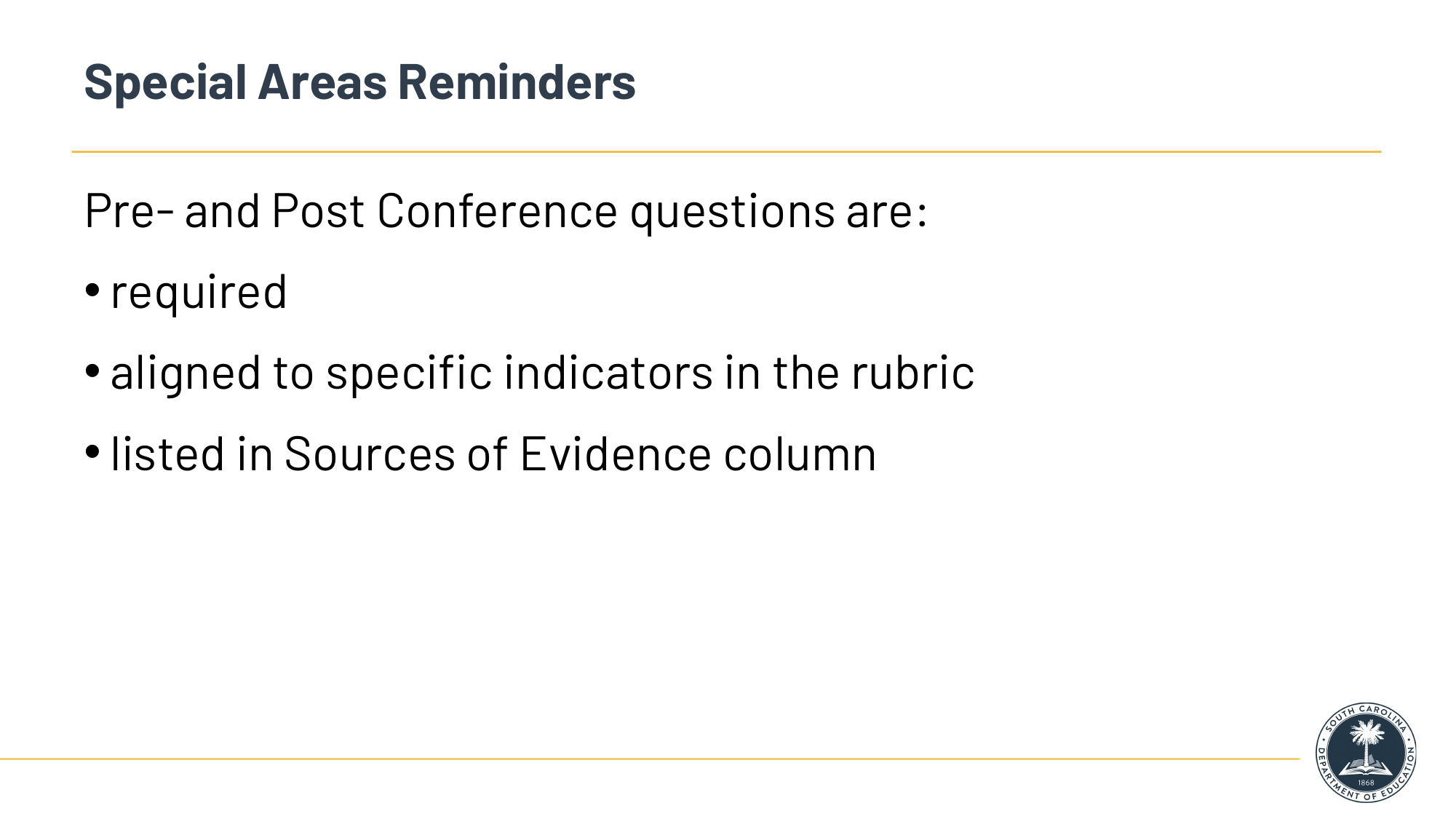

# Special Areas Reminders

Pre- and Post Conference questions are​:
 required ​
 aligned to specific indicators in the rubric​
 listed in Sources of Evidence column